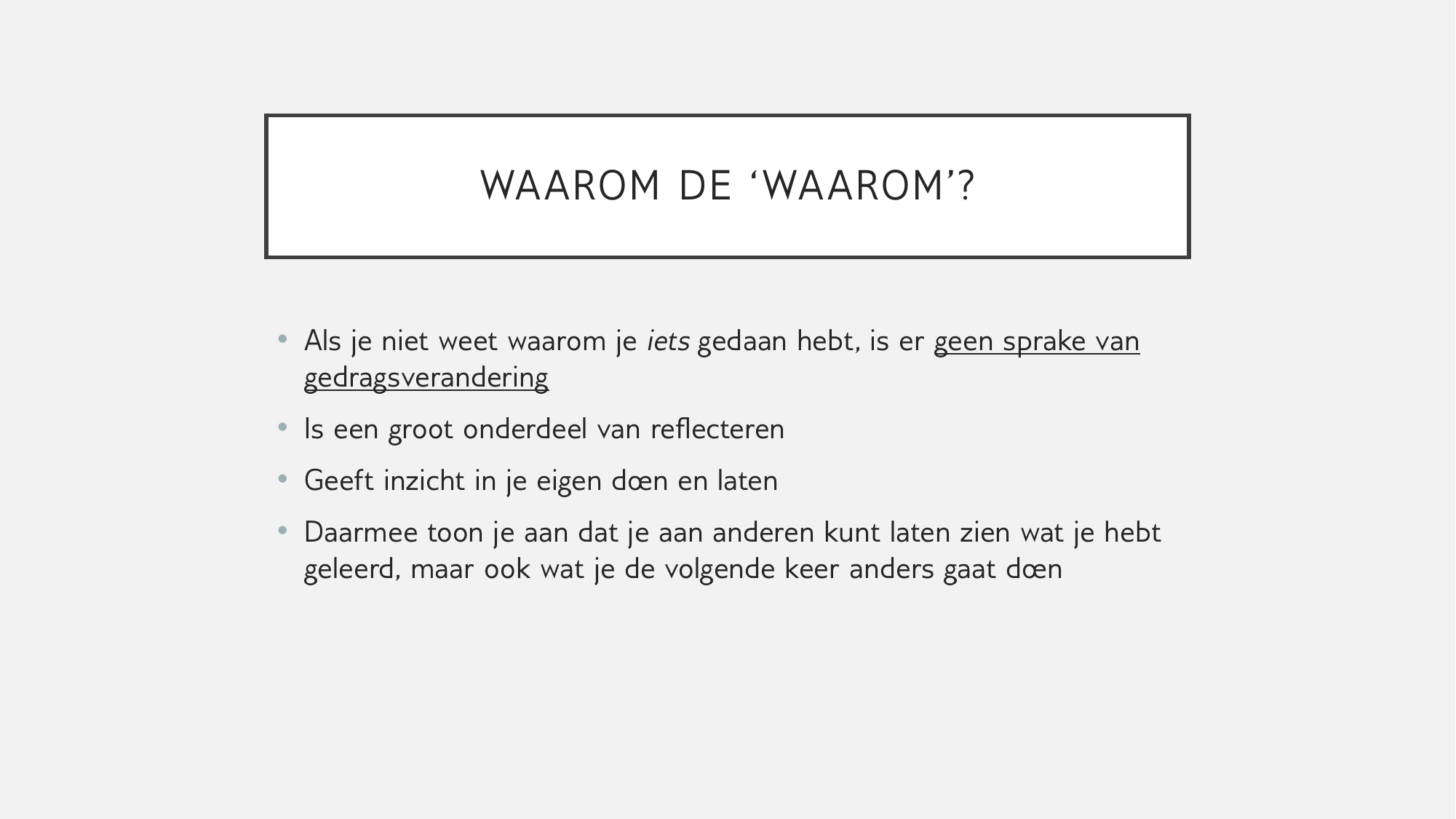

# Waarom de ‘waarom’?
Als je niet weet waarom je iets gedaan hebt, is er geen sprake van gedragsverandering
Is een groot onderdeel van reflecteren
Geeft inzicht in je eigen doen en laten
Daarmee toon je aan dat je aan anderen kunt laten zien wat je hebt geleerd, maar ook wat je de volgende keer anders gaat doen